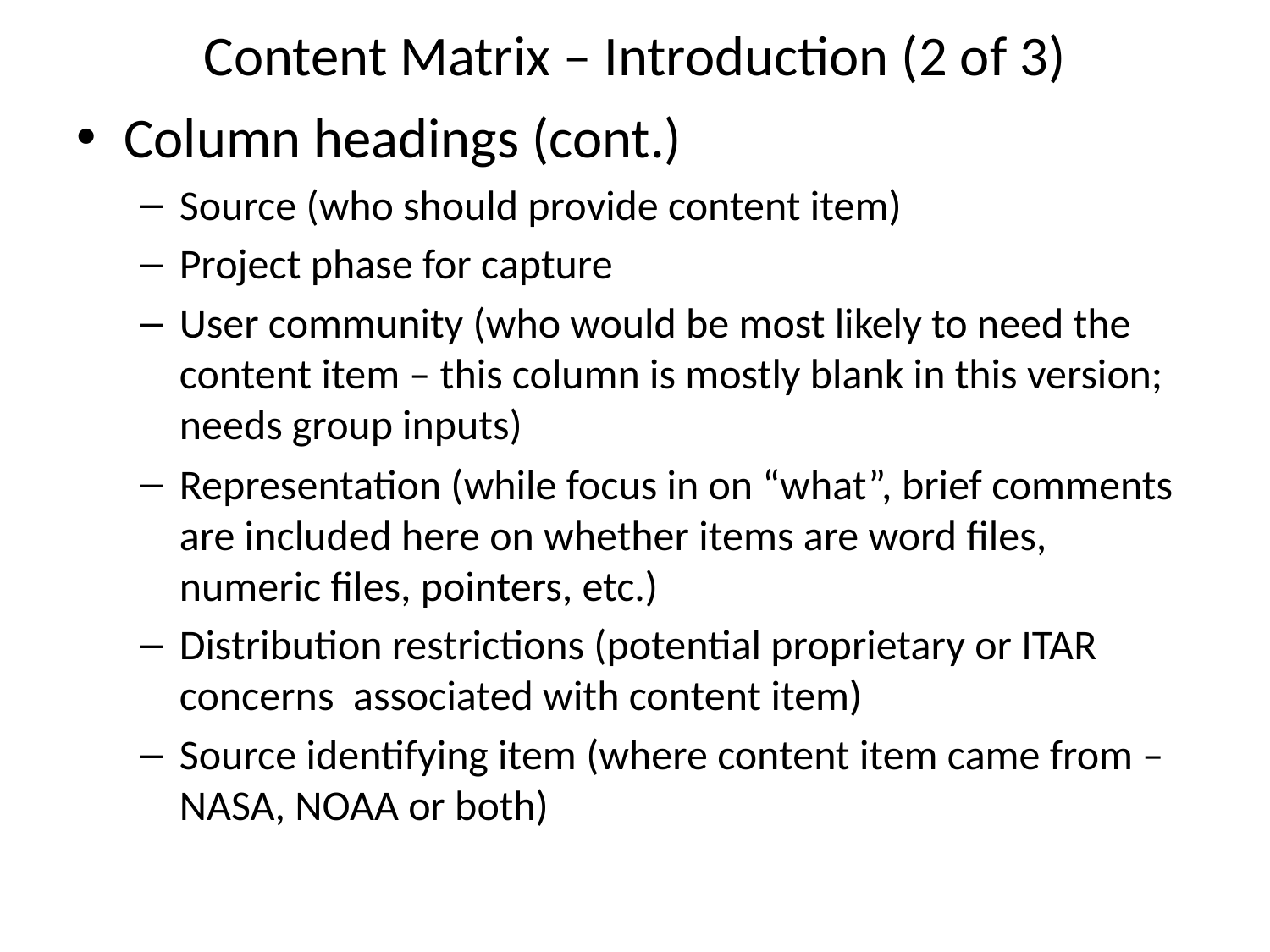

# Content Matrix – Introduction (2 of 3)
Column headings (cont.)
Source (who should provide content item)
Project phase for capture
User community (who would be most likely to need the content item – this column is mostly blank in this version; needs group inputs)
Representation (while focus in on “what”, brief comments are included here on whether items are word files, numeric files, pointers, etc.)
Distribution restrictions (potential proprietary or ITAR concerns  associated with content item)
Source identifying item (where content item came from – NASA, NOAA or both)